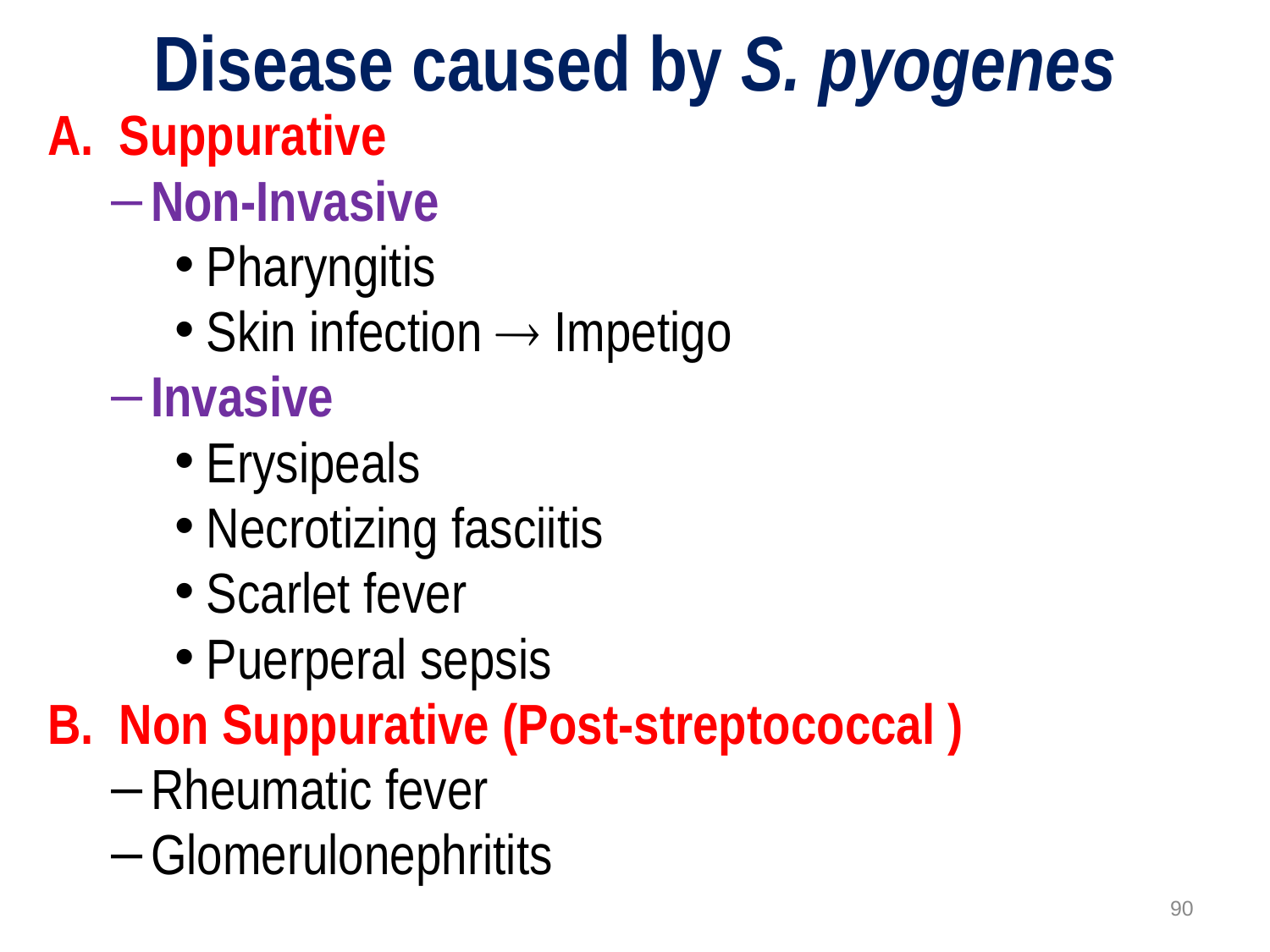

# Disease caused by S. pyogenes
Suppurative
Non-Invasive
Pharyngitis
Skin infection → Impetigo
Invasive
Erysipeals
Necrotizing fasciitis
Scarlet fever
Puerperal sepsis
Non Suppurative (Post-streptococcal )
Rheumatic fever
Glomerulonephritits

90